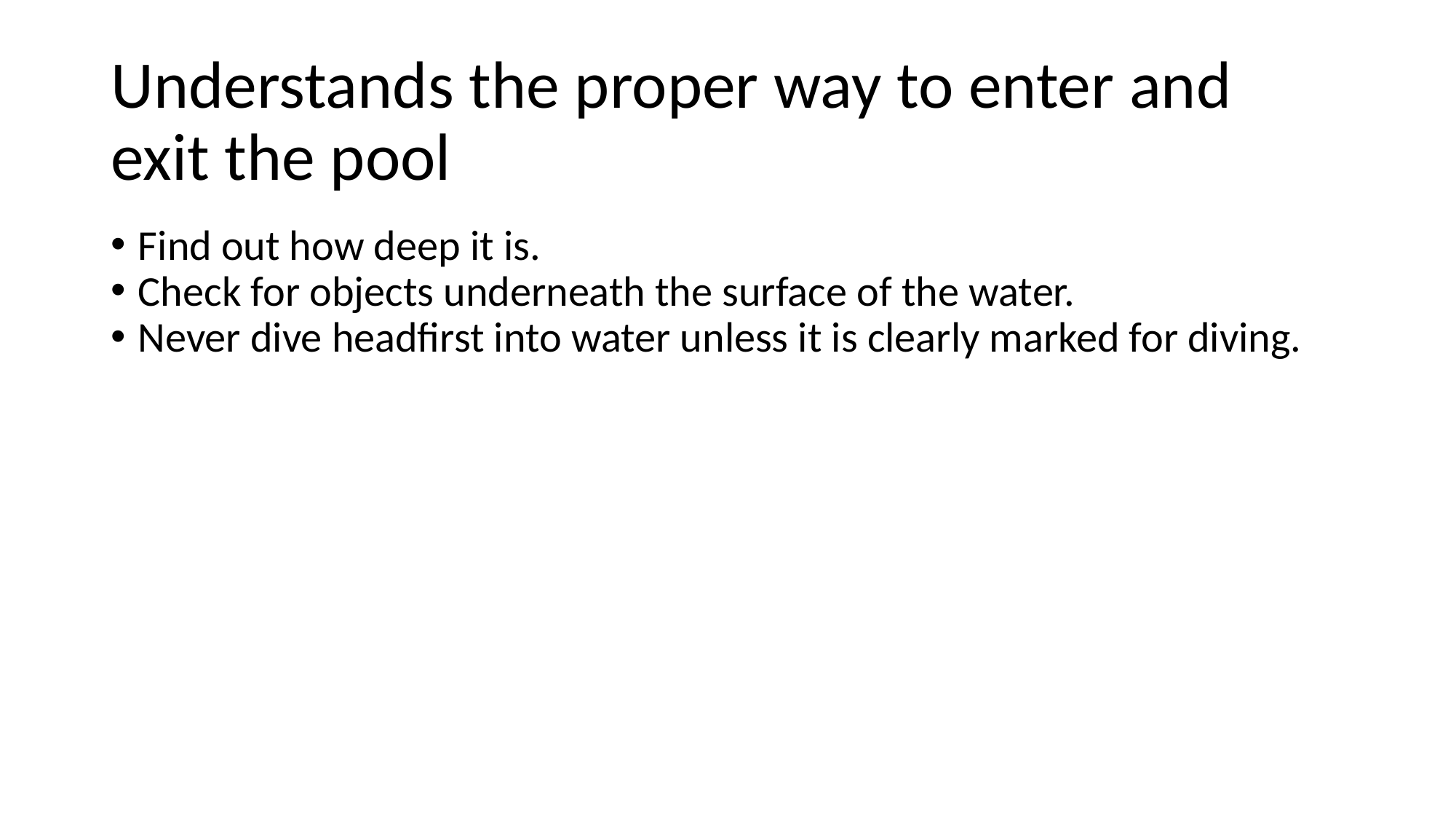

# Understands the proper way to enter and exit the pool
Find out how deep it is.
Check for objects underneath the surface of the water.
Never dive headfirst into water unless it is clearly marked for diving.